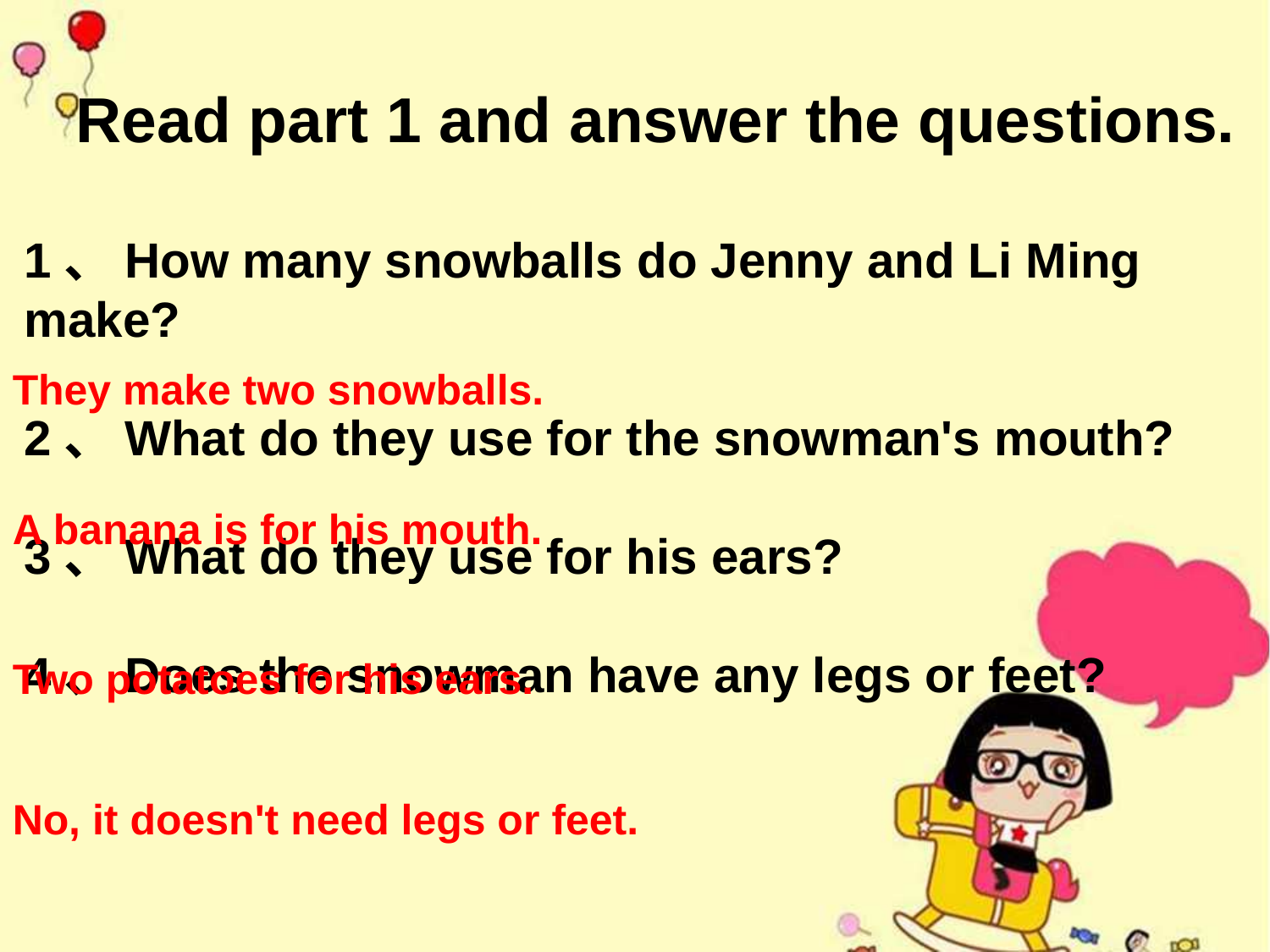

Read part 1 and answer the questions.
1、How many snowballs do Jenny and Li Ming make?

2、What do they use for the snowman's mouth?

3、What do they use for his ears?

4、Does the snowman have any legs or feet?

They make two snowballs.
A banana is for his mouth.
Two potatoes for his ears.
No, it doesn't need legs or feet.